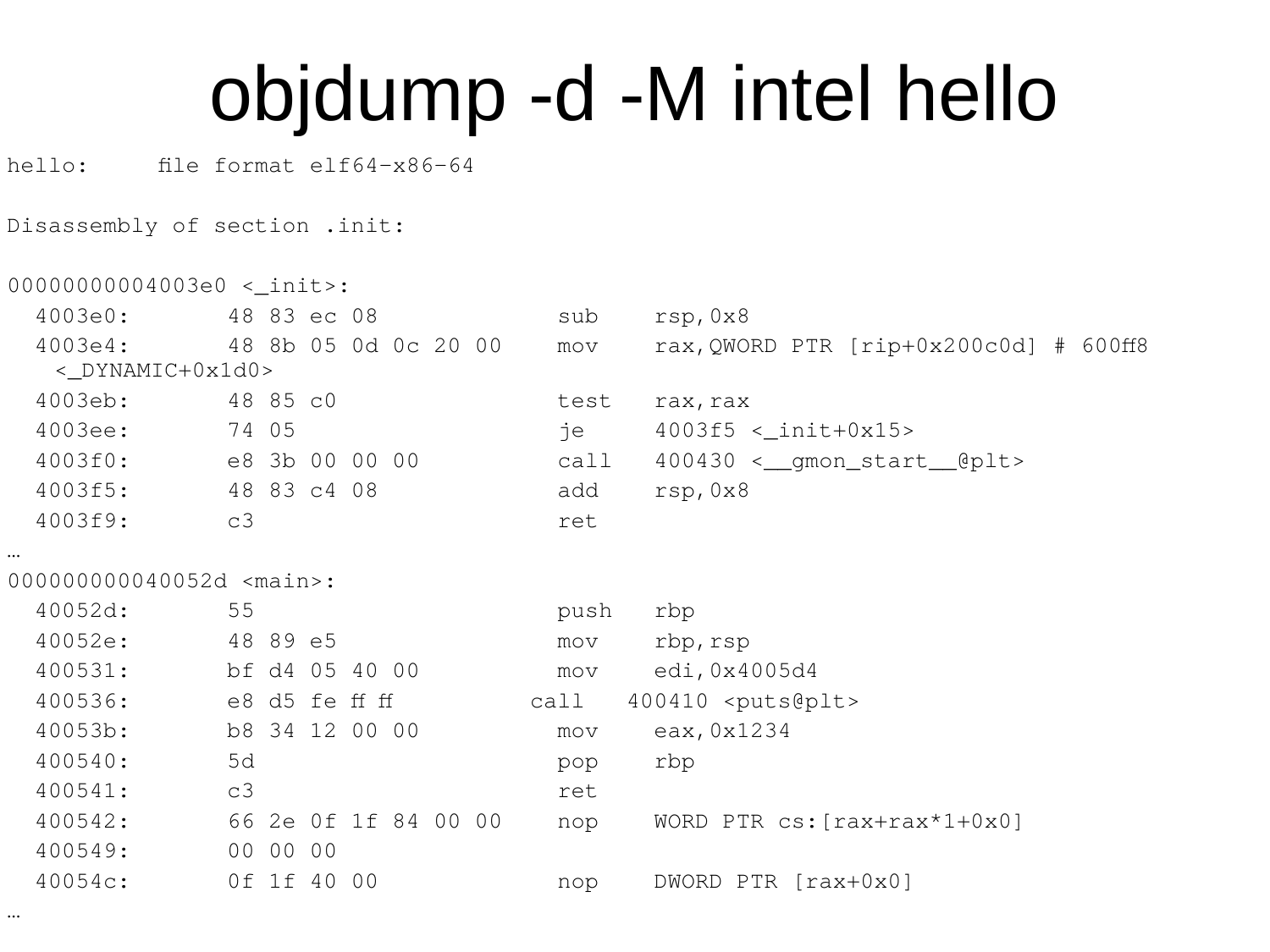

objdump -d -M intel hello
hello:     file format elf64-x86-64

Disassembly of section .init:

00000000004003e0 <_init>:
  4003e0:       48 83 ec 08             sub    rsp,0x8
  4003e4:       48 8b 05 0d 0c 20 00    mov    rax,QWORD PTR [rip+0x200c0d] # 600ff8 <_DYNAMIC+0x1d0>
  4003eb:       48 85 c0                test   rax,rax
  4003ee:       74 05                   je     4003f5 <_init+0x15>
  4003f0:       e8 3b 00 00 00          call   400430 <__gmon_start__@plt>
  4003f5:       48 83 c4 08             add    rsp,0x8
  4003f9:       c3                      ret
…
000000000040052d <main>:
  40052d:       55                      push   rbp
  40052e:       48 89 e5                mov    rbp,rsp
  400531:       bf d4 05 40 00          mov    edi,0x4005d4
  400536:       e8 d5 fe ff ff          call   400410 <puts@plt>
  40053b:       b8 34 12 00 00          mov    eax,0x1234
  400540:       5d                      pop    rbp
  400541:       c3                      ret
  400542:       66 2e 0f 1f 84 00 00    nop    WORD PTR cs:[rax+rax*1+0x0]
  400549:       00 00 00
  40054c:       0f 1f 40 00             nop    DWORD PTR [rax+0x0]
…